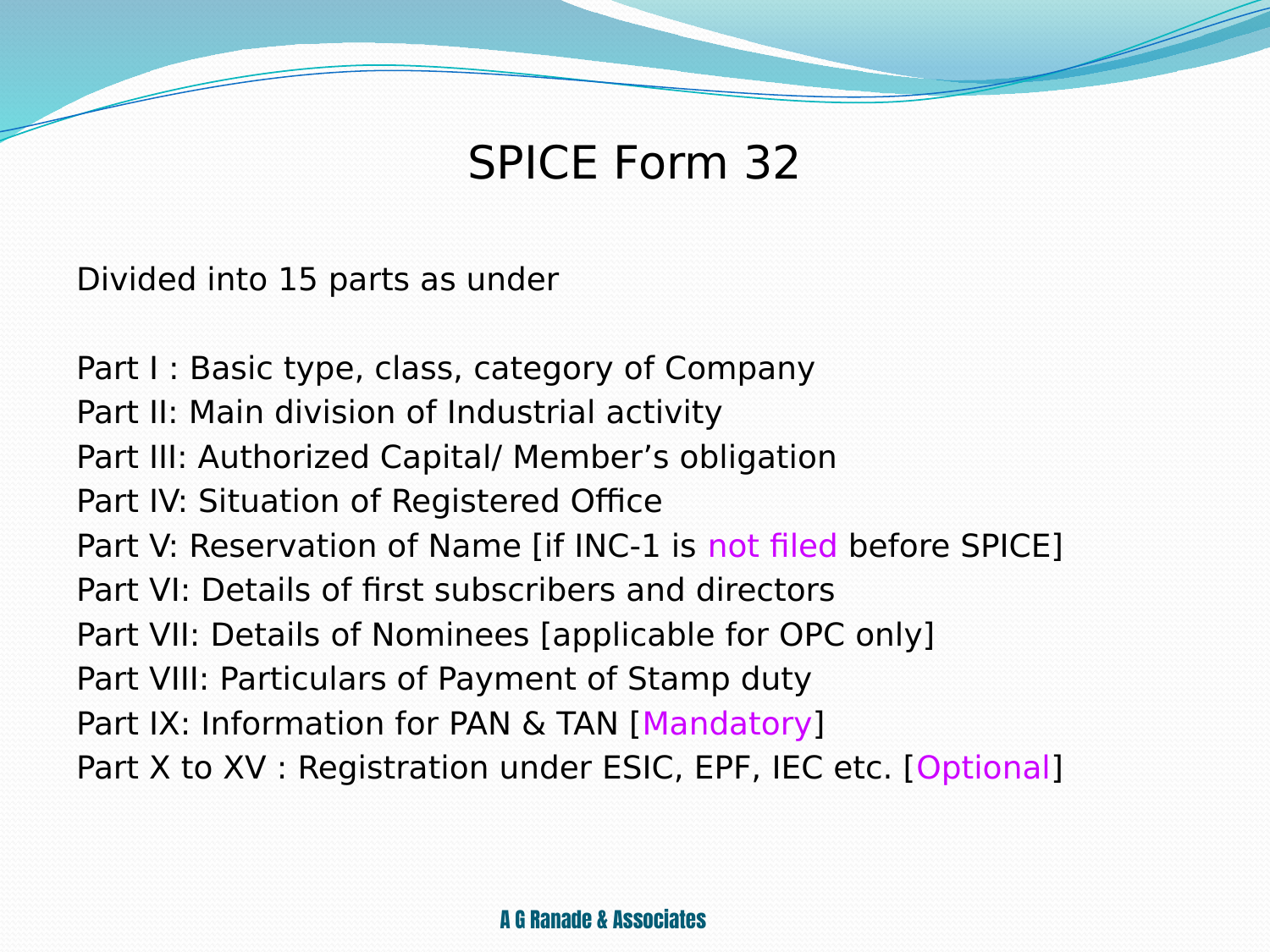

SPICE Form 32

Divided into 15 parts as under

Part I : Basic type, class, category of Company
Part II: Main division of Industrial activity
Part III: Authorized Capital/ Member’s obligation
Part IV: Situation of Registered Office
Part V: Reservation of Name [if INC-1 is not filed before SPICE]
Part VI: Details of first subscribers and directors
Part VII: Details of Nominees [applicable for OPC only]
Part VIII: Particulars of Payment of Stamp duty
Part IX: Information for PAN & TAN [Mandatory]
Part X to XV : Registration under ESIC, EPF, IEC etc. [Optional]
A G Ranade & Associates